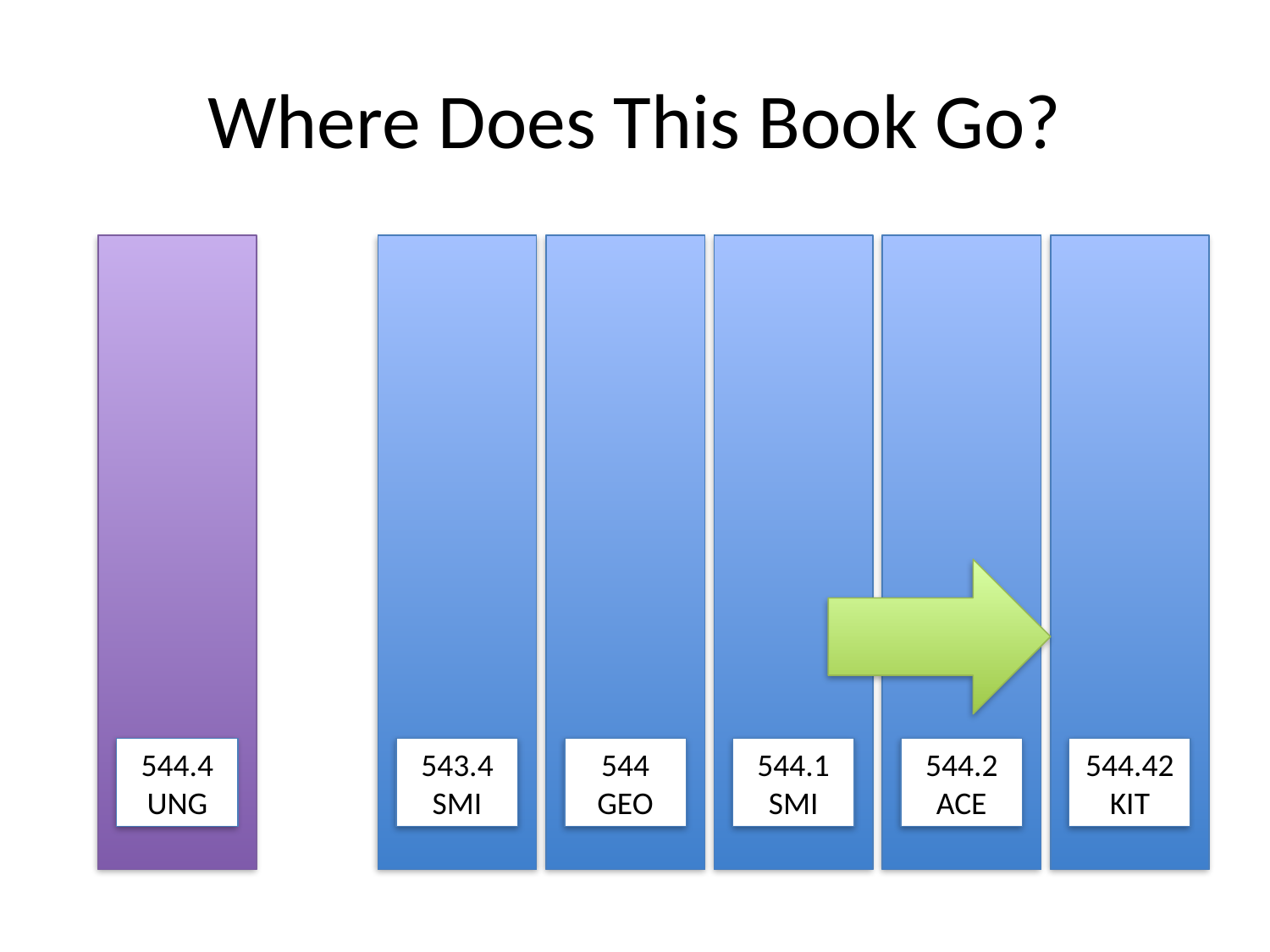

# Where Does This Book Go?

544.4
UNG
543.4
SMI
544
GEO
544.1
SMI
544.2
ACE
544.42
KIT